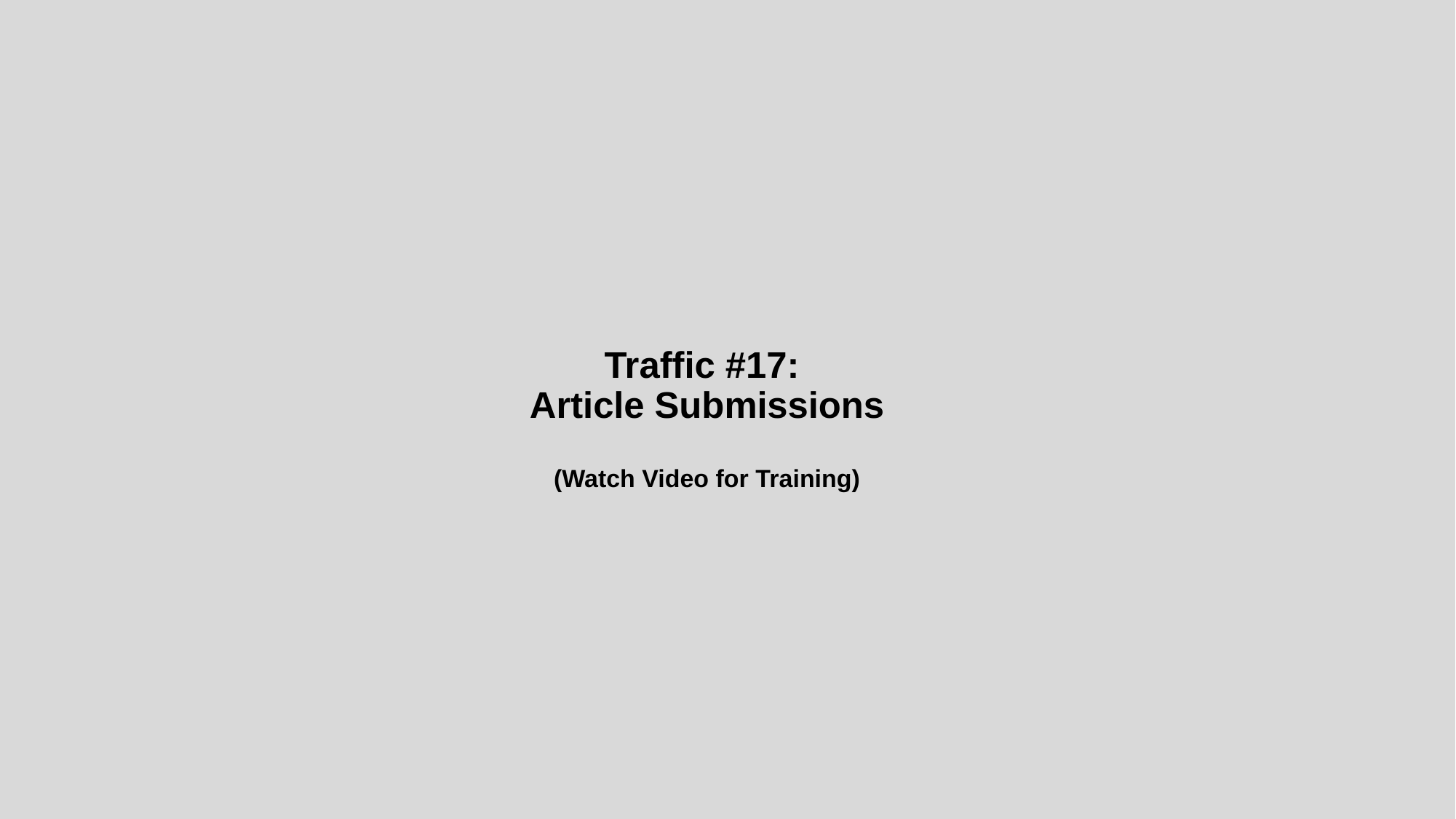

# Traffic #17: Article Submissions (Watch Video for Training)